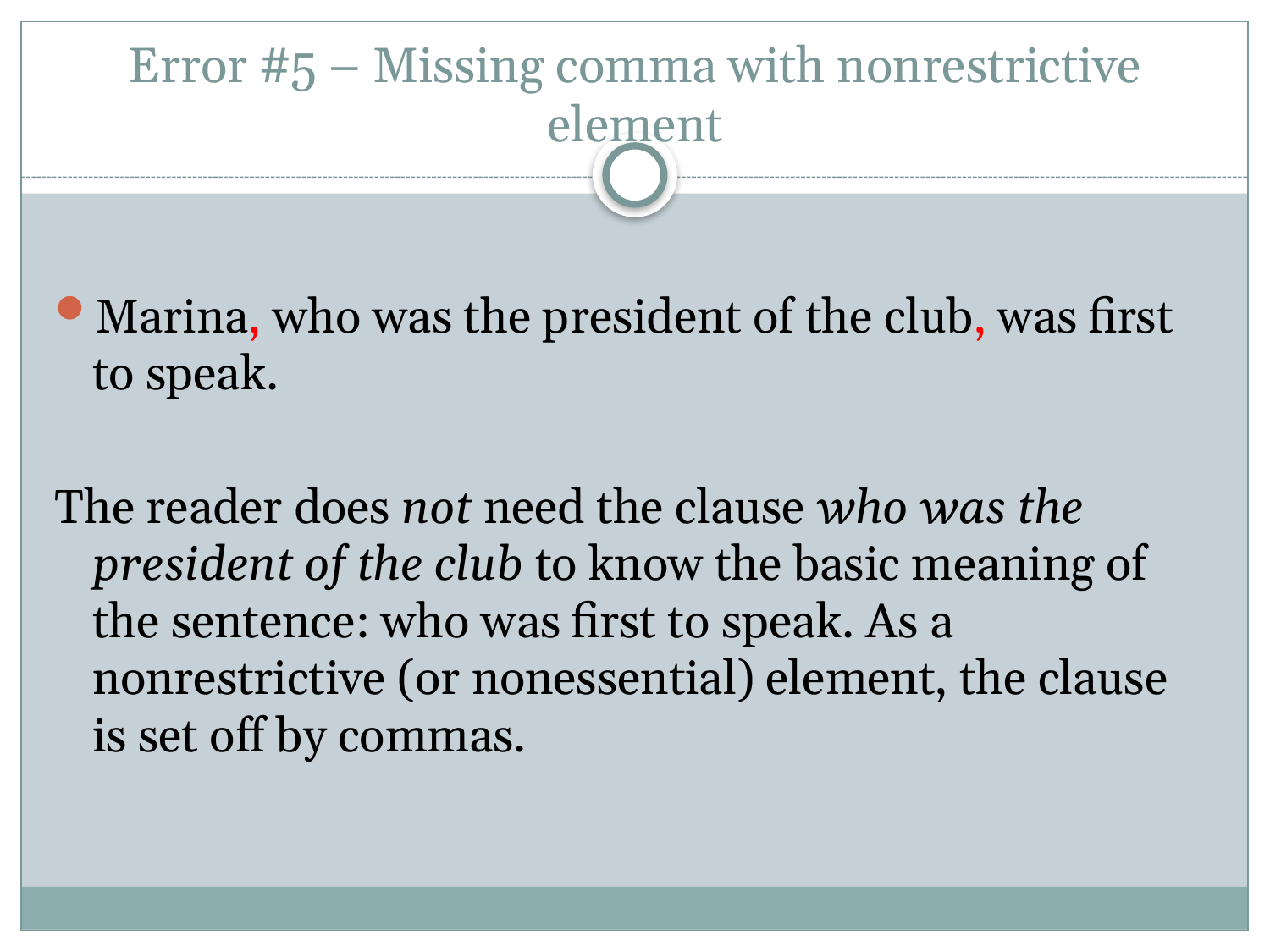

# Error #5 – Missing comma with nonrestrictive element

Marina, who was the president of the club, was first to speak.

The reader does not need the clause who was the president of the club to know the basic meaning of the sentence: who was first to speak. As a nonrestrictive (or nonessential) element, the clause is set off by commas.